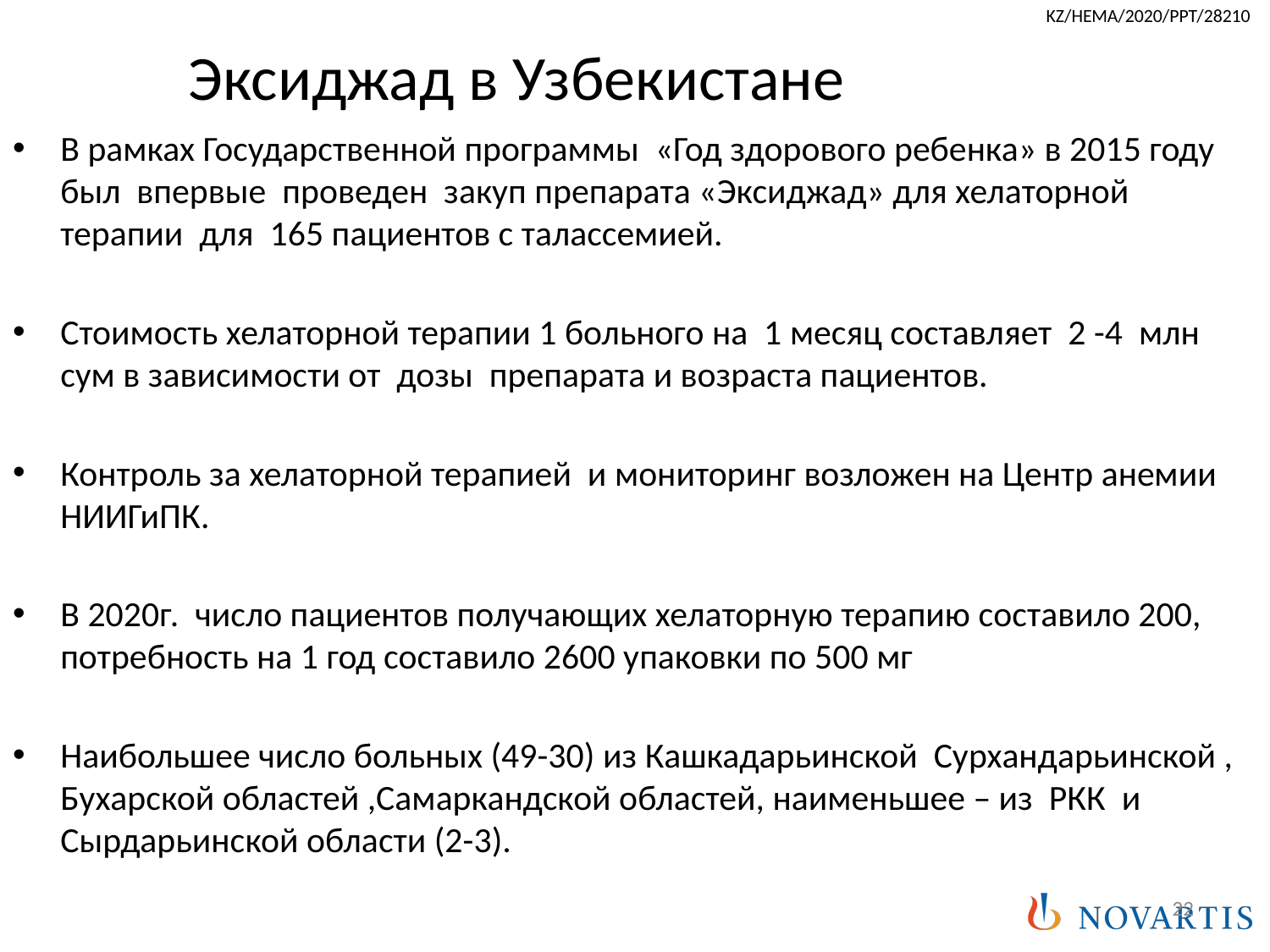

# Эксиджад в Узбекистане
В рамках Государственной программы  «Год здорового ребенка» в 2015 году  был  впервые  проведен  закуп препарата «Эксиджад» для хелаторной терапии  для  165 пациентов с талассемией.

Стоимость хелаторной терапии 1 больного на  1 месяц составляет  2 -4  млн сум в зависимости от  дозы  препарата и возраста пациентов.

Контроль за хелаторной терапией  и мониторинг возложен на Центр анемии НИИГиПК.

В 2020г.  число пациентов получающих хелаторную терапию составило 200, потребность на 1 год составило 2600 упаковки по 500 мг

Наибольшее число больных (49-30) из Кашкадарьинской  Сурхандарьинской , Бухарской областей ,Самаркандской областей, наименьшее – из  РКК  и  Сырдарьинской области (2-3).

22